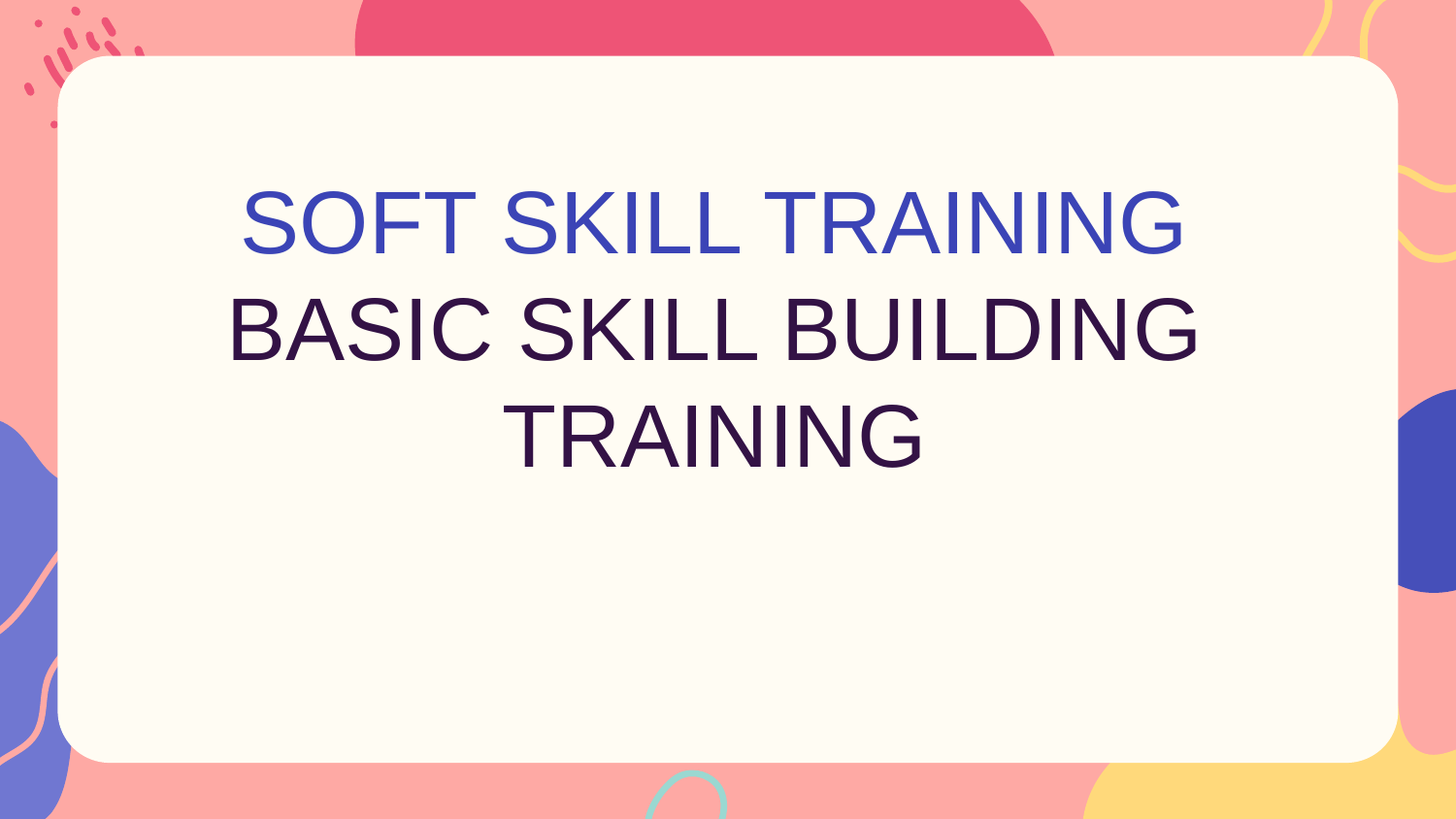

# SOFT SKILL TRAINING BASIC SKILL BUILDING TRAINING